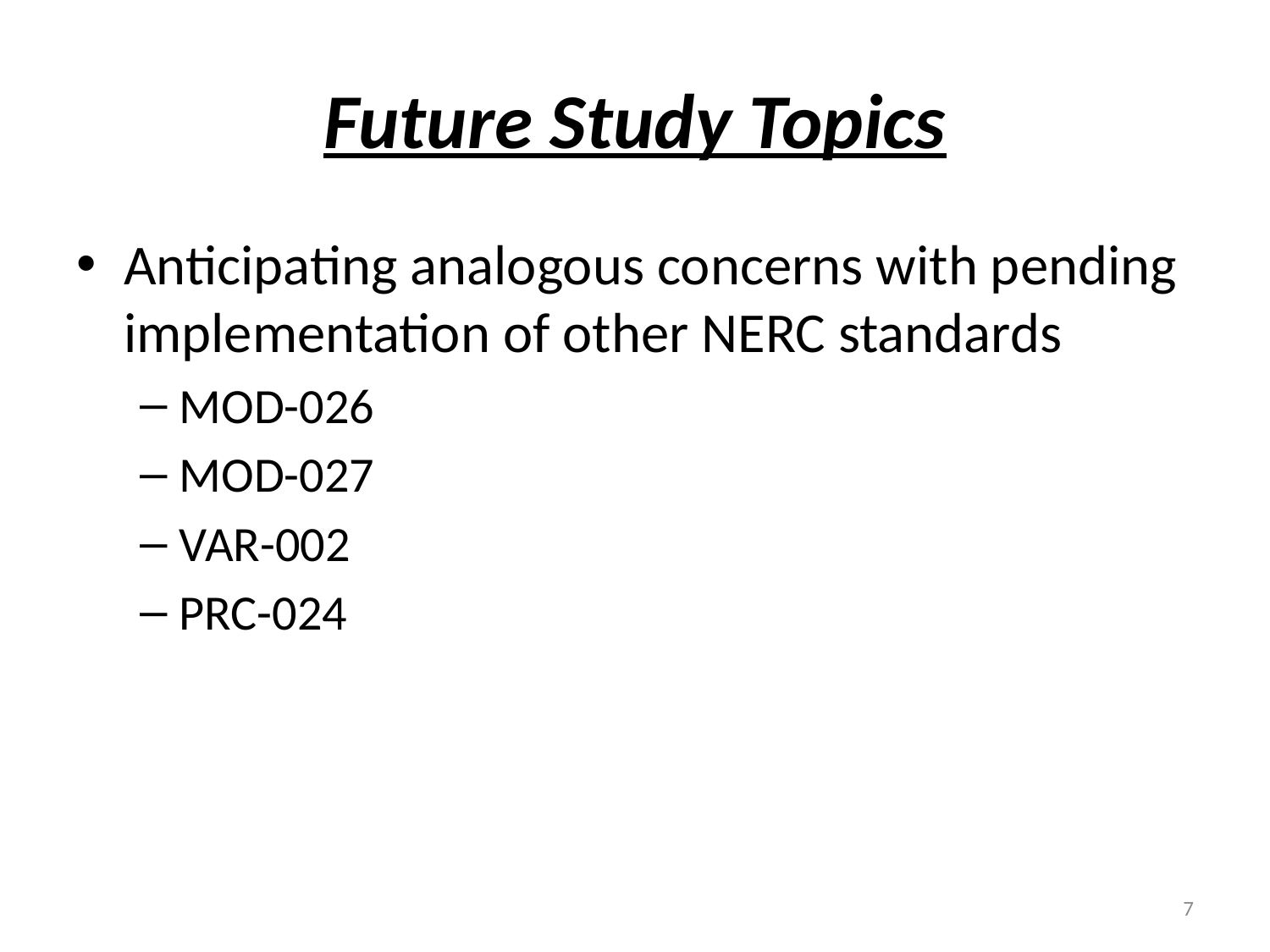

# Future Study Topics
Anticipating analogous concerns with pending  implementation of other NERC standards
MOD-026
MOD-027
VAR-002
PRC-024
7